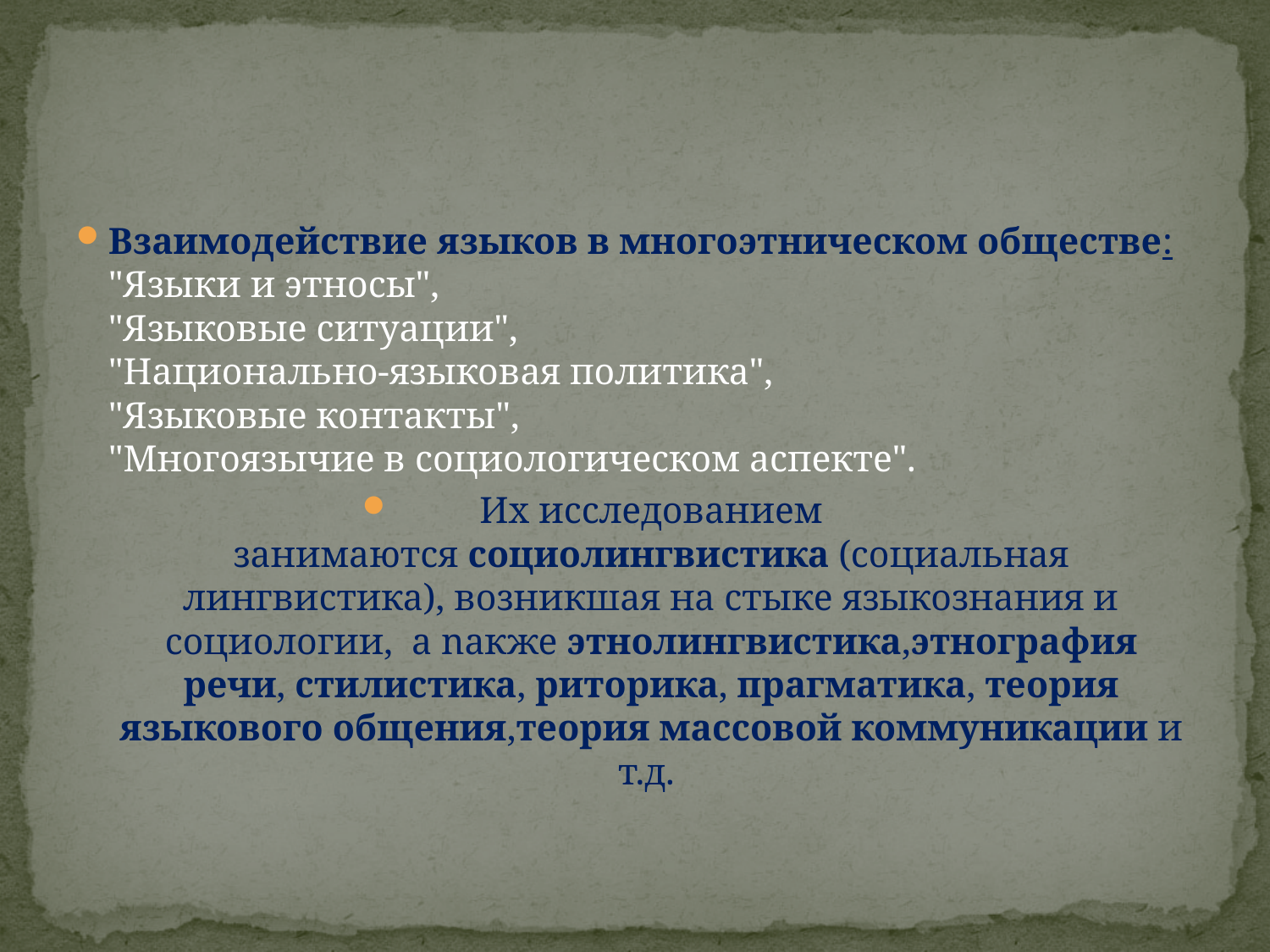

#
Взаимодействие языков в многоэтническом обществе: 
"Языки и этносы", 
"Языковые ситуации", 
"Национально-языковая политика", 
"Языковые контакты", 
"Многоязычие в социологическом аспекте".
Их исследованием занимаются социолингвистика (социальная лингвистика), возникшая на стыке языкознания и социологии,  а nакже этнолингвистика,этнография речи, стилистика, риторика, прагматика, теория языкового общения,теория массовой коммуникации и т.д.